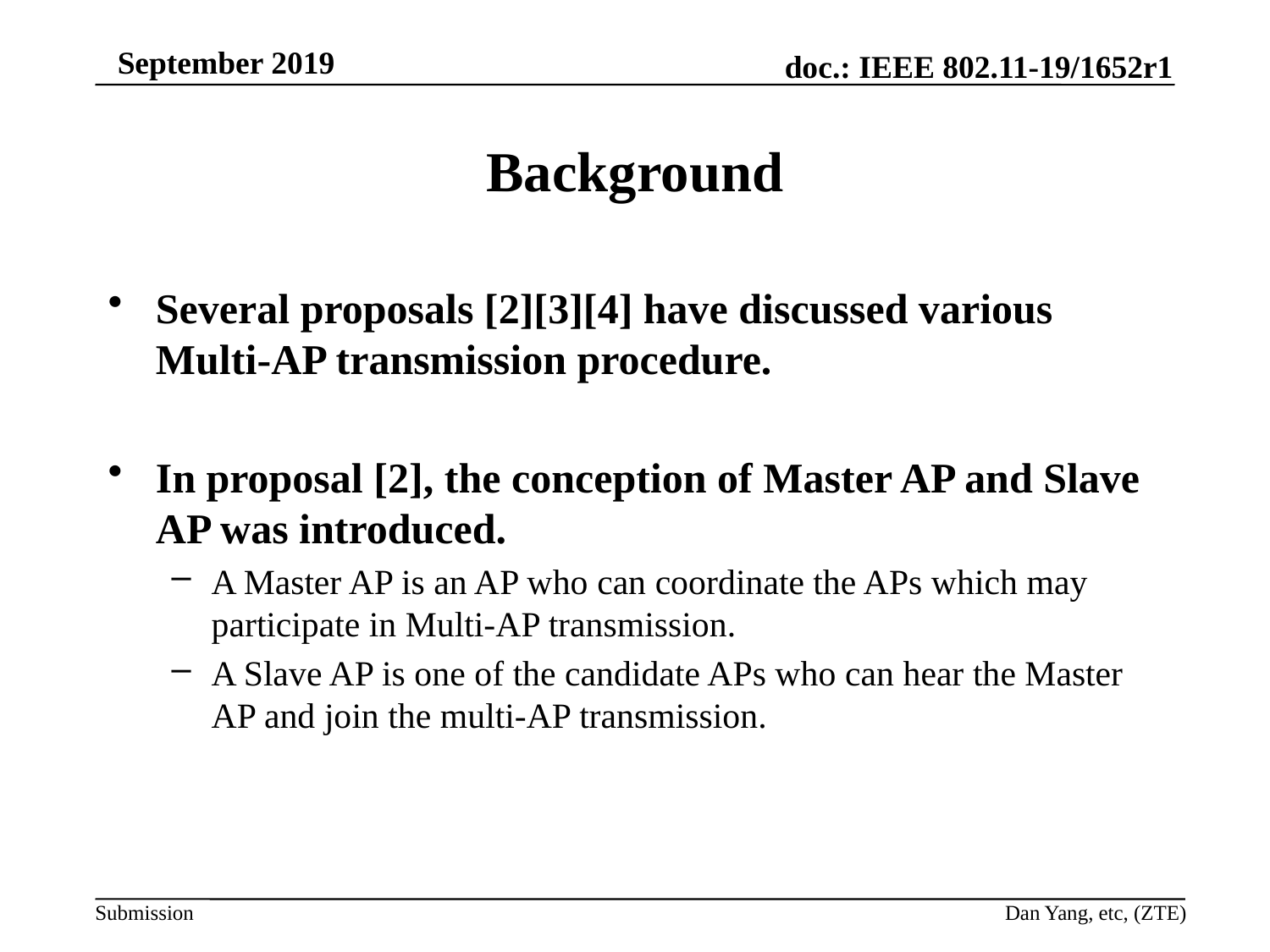

# Background
Several proposals [2][3][4] have discussed various Multi-AP transmission procedure.

In proposal [2], the conception of Master AP and Slave AP was introduced.
A Master AP is an AP who can coordinate the APs which may participate in Multi-AP transmission.
A Slave AP is one of the candidate APs who can hear the Master AP and join the multi-AP transmission.

3
Dan Yang, etc, (ZTE)